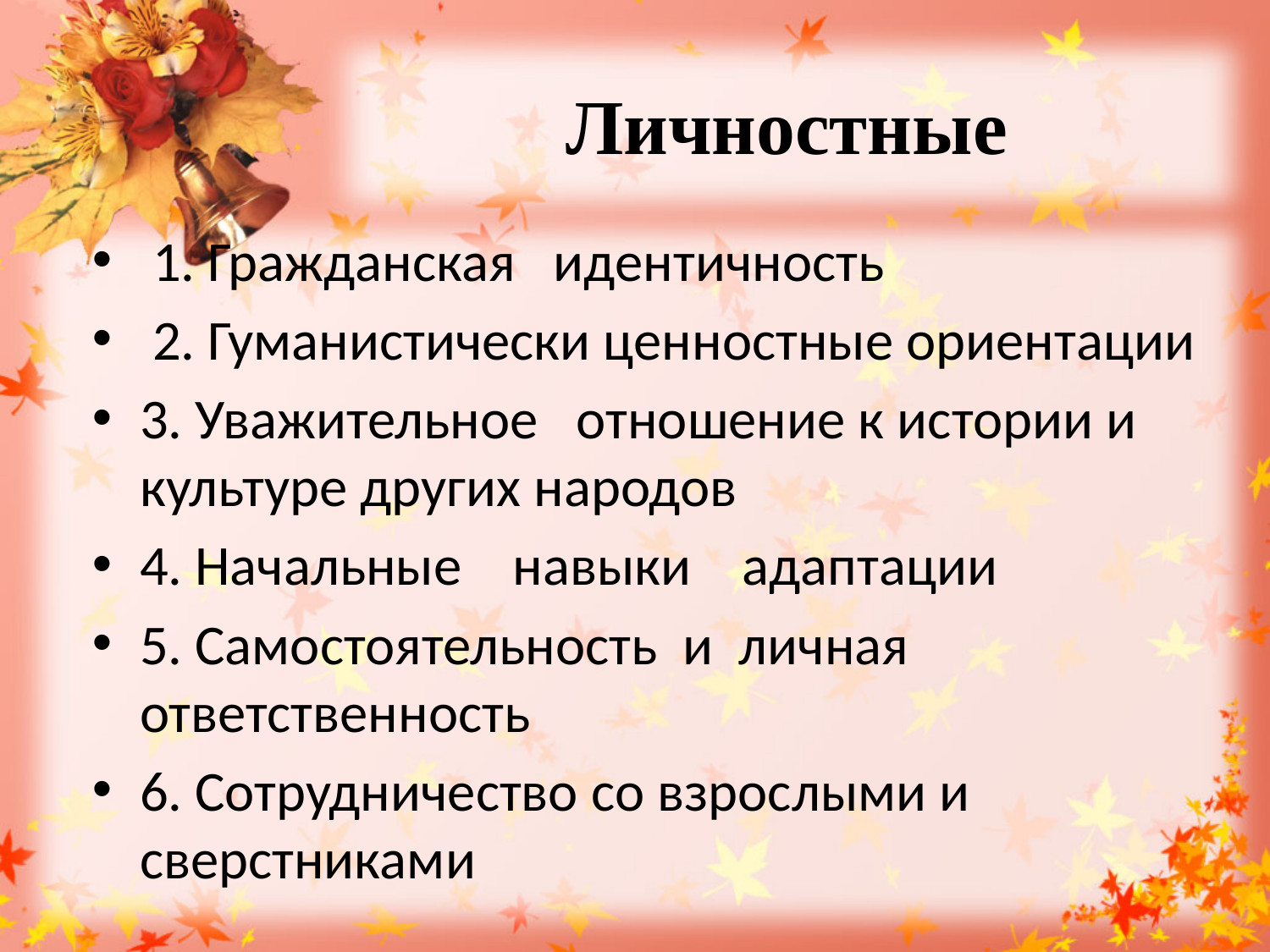

# Личностные
 1. Гражданская   идентичность
 2. Гуманистически ценностные ориентации
3. Уважительное   отношение к истории и культуре других народов
4. Начальные    навыки    адаптации
5. Самостоятельность  и  личная  ответственность
6. Сотрудничество со взрослыми и сверстниками